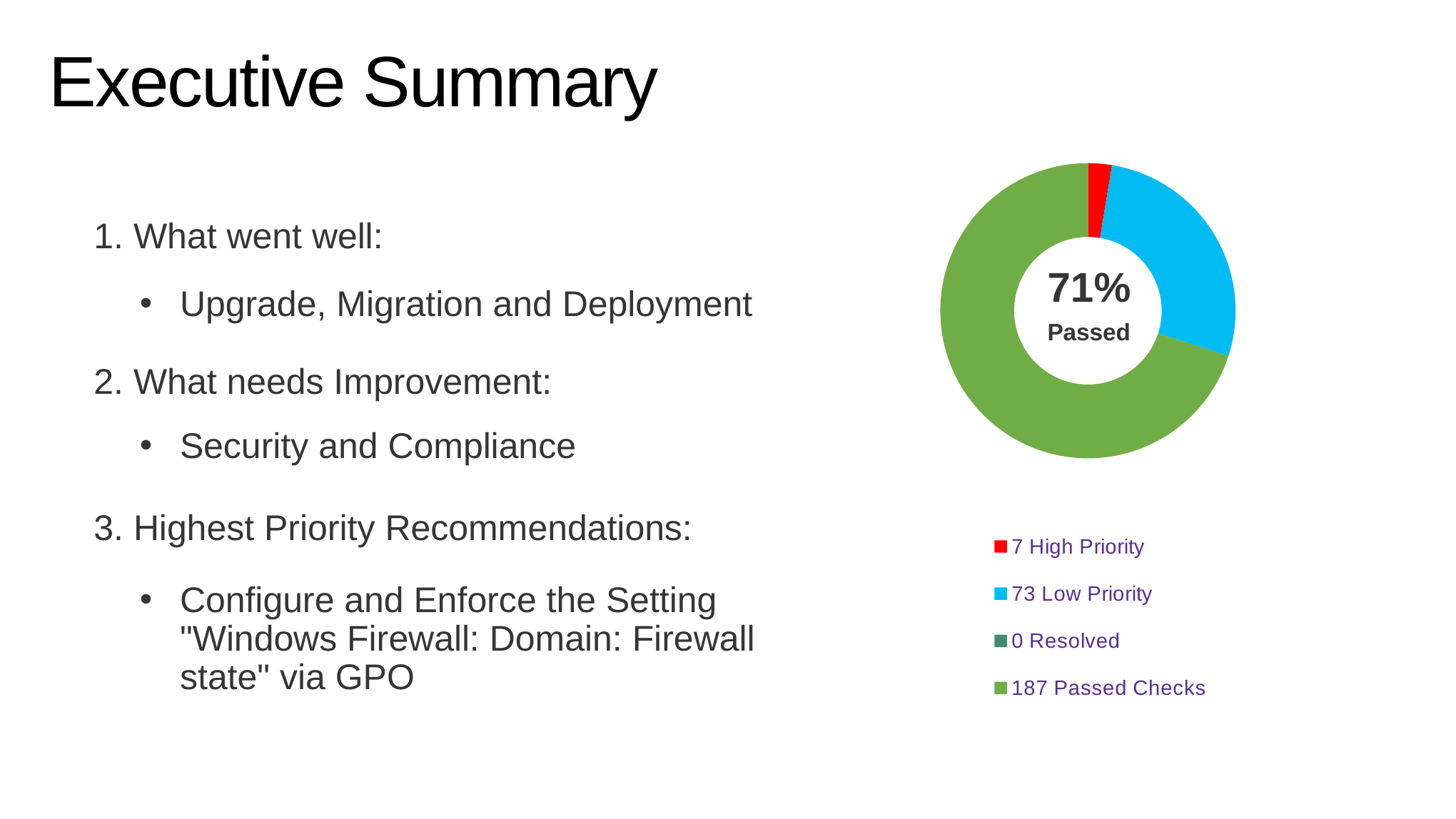

# Executive Summary

### Chart

| Category | Column1 |
|---|---|
| 7 High Priority  | 7.0 |
|  | None |
| 73 Low Priority | 73.0 |
|  | None |
| 0 Resolved | 0.0 |
|  | None |
| 187 Passed Checks | 187.0 |
1. What went well:
71%
Passed
Upgrade, Migration and Deployment
2. What needs Improvement:
Security and Compliance
3. Highest Priority Recommendations:
Configure and Enforce the Setting "Windows Firewall: Domain: Firewall state" via GPO